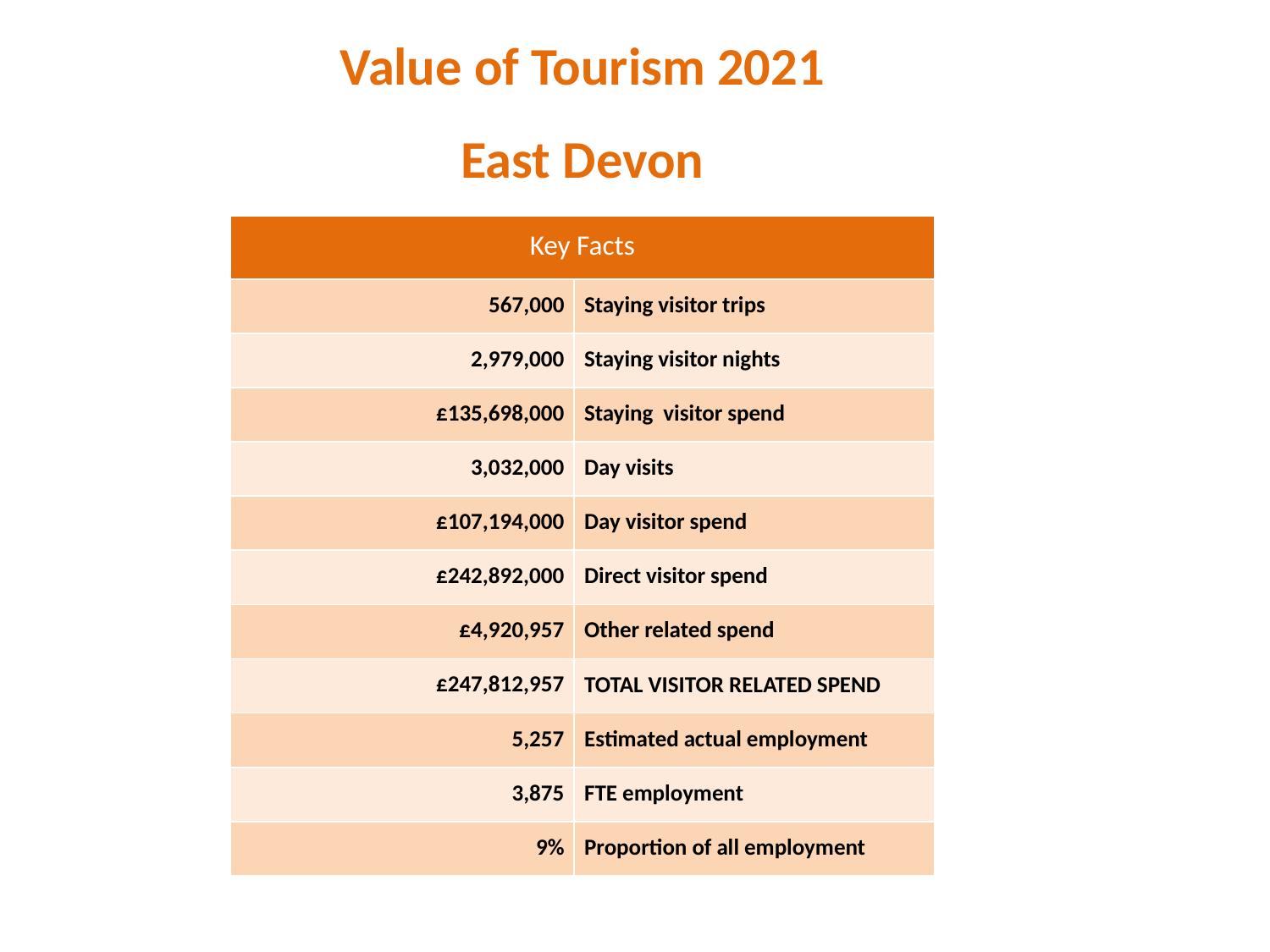

Value of Tourism 2021

East Devon
| Key Facts |  |
| --- | --- |
| 567,000 | Staying visitor trips |
| 2,979,000 | Staying visitor nights |
| £135,698,000 | Staying visitor spend |
| 3,032,000 | Day visits |
| £107,194,000 | Day visitor spend |
| £242,892,000 | Direct visitor spend |
| £4,920,957 | Other related spend |
| £247,812,957 | TOTAL VISITOR RELATED SPEND |
| 5,257 | Estimated actual employment |
| 3,875 | FTE employment |
| 9% | Proportion of all employment |